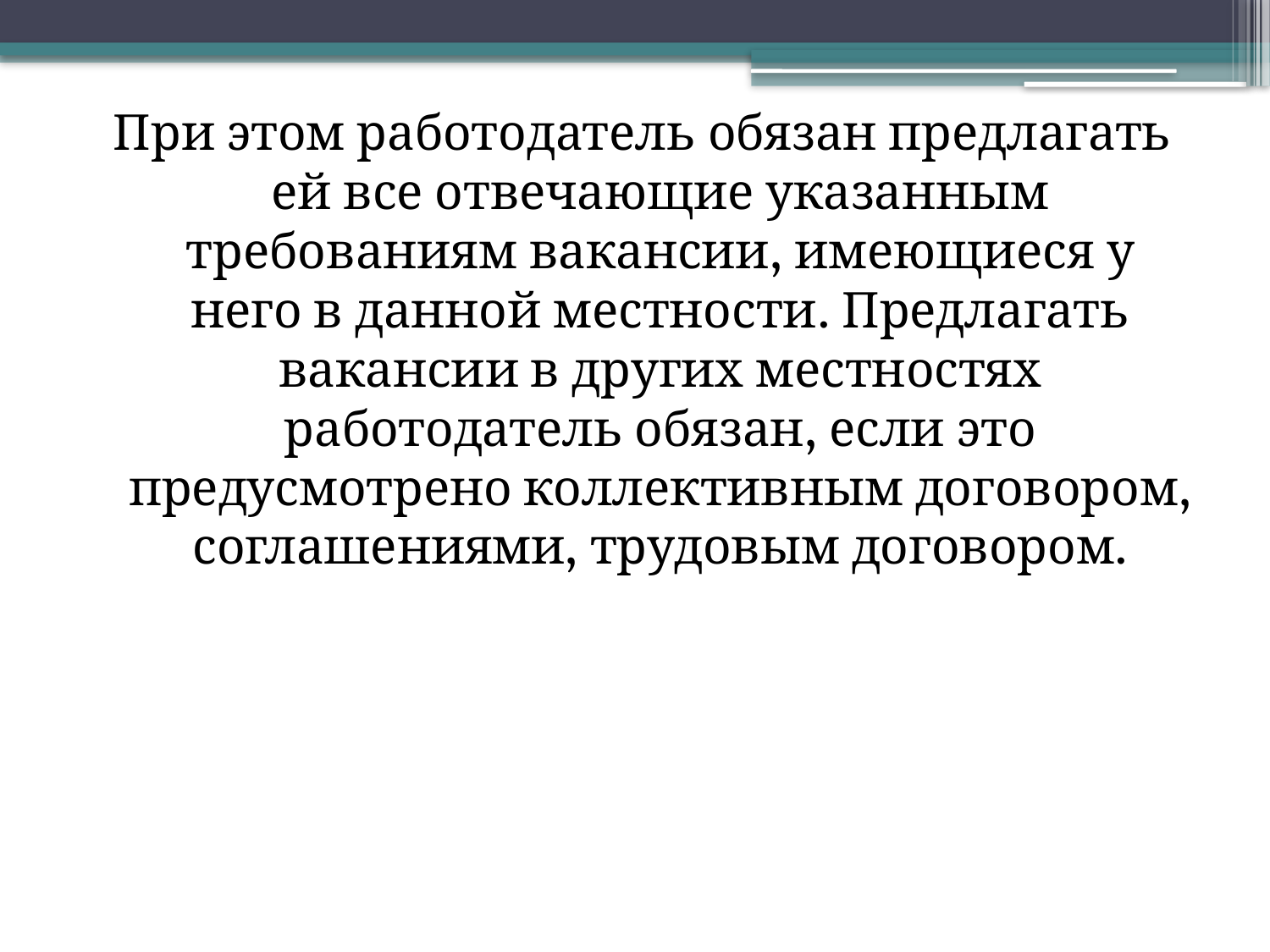

При этом работодатель обязан предлагать ей все отвечающие указанным требованиям вакансии, имеющиеся у него в данной местности. Предлагать вакансии в других местностях работодатель обязан, если это предусмотрено коллективным договором, соглашениями, трудовым договором.